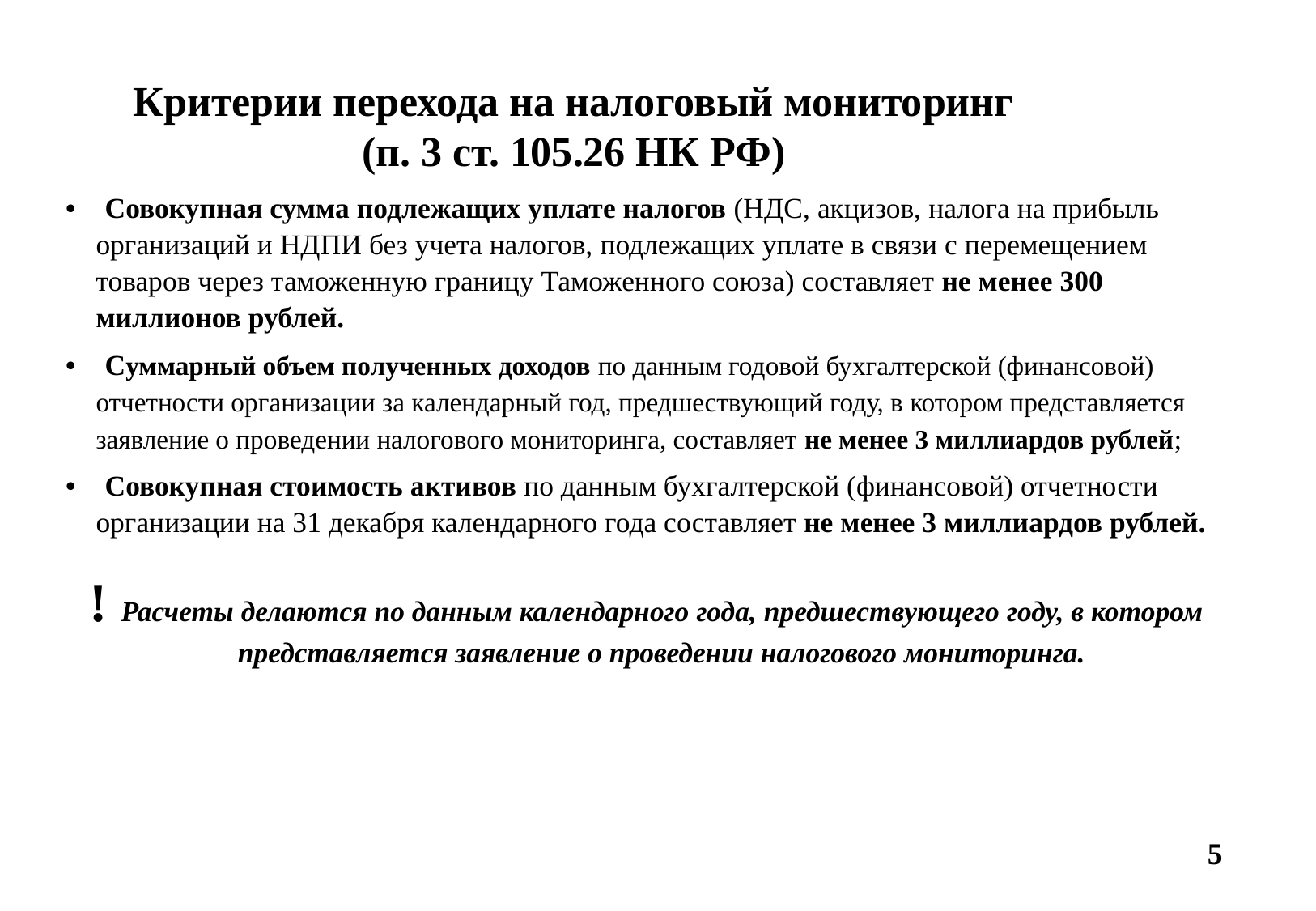

Критерии перехода на налоговый мониторинг
(п. 3 ст. 105.26 НК РФ)
•    Совокупная сумма подлежащих уплате налогов (НДС, акцизов, налога на прибыль организаций и НДПИ без учета налогов, подлежащих уплате в связи с перемещением товаров через таможенную границу Таможенного союза) составляет не менее 300 миллионов рублей.
•    Суммарный объем полученных доходов по данным годовой бухгалтерской (финансовой) отчетности организации за календарный год, предшествующий году, в котором представляется заявление о проведении налогового мониторинга, составляет не менее 3 миллиардов рублей;
•    Совокупная стоимость активов по данным бухгалтерской (финансовой) отчетности организации на 31 декабря календарного года составляет не менее 3 миллиардов рублей.

! Расчеты делаются по данным календарного года, предшествующего году, в котором представляется заявление о проведении налогового мониторинга.
5